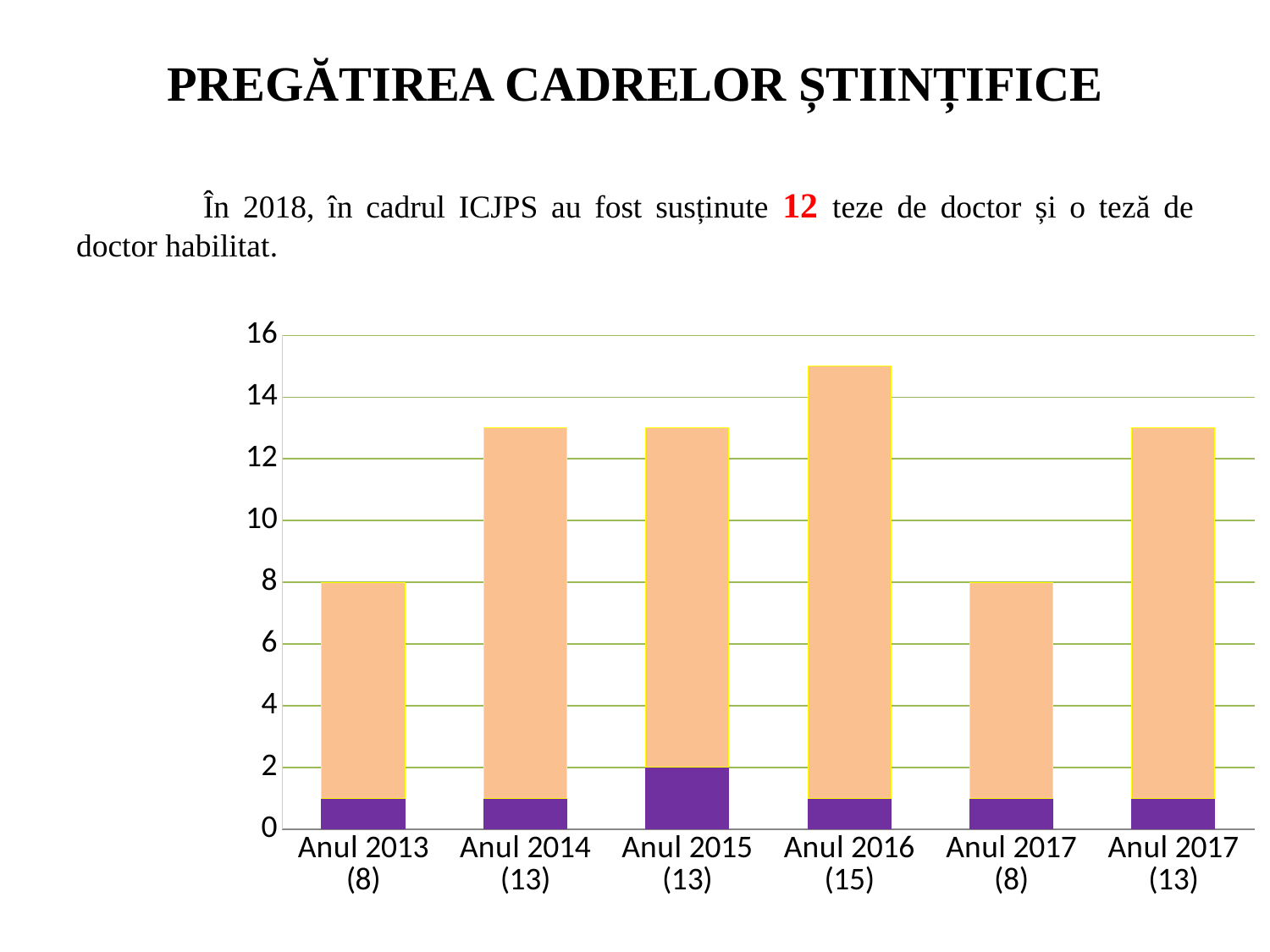

# PREGĂTIREA CADRELOR ȘTIINȚIFICE
	În 2018, în cadrul ICJPS au fost susținute 12 teze de doctor și o teză de doctor habilitat.

### Chart

| Category | Teze de doctor habilitat  | Teze de doctor  |
|---|---|---|
| Anul 2013 (8) | 1.0 | 7.0 |
| Anul 2014 (13) | 1.0 | 12.0 |
| Anul 2015 (13) | 2.0 | 11.0 |
| Anul 2016 (15) | 1.0 | 14.0 |
| Anul 2017 (8) | 1.0 | 7.0 |
| Anul 2017 (13) | 1.0 | 12.0 |